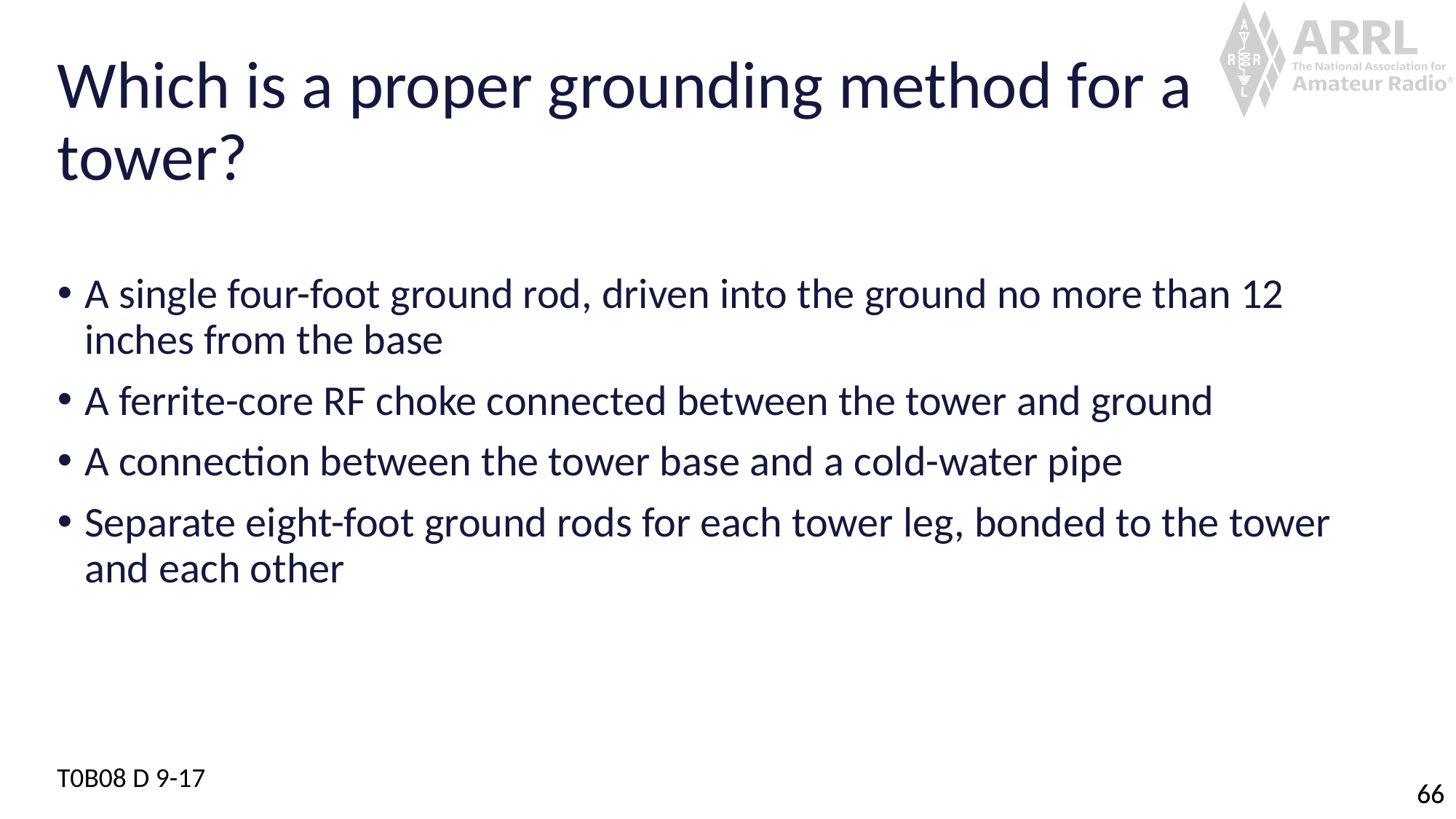

# Which is a proper grounding method for a tower?
A single four-foot ground rod, driven into the ground no more than 12 inches from the base
A ferrite-core RF choke connected between the tower and ground
A connection between the tower base and a cold-water pipe
Separate eight-foot ground rods for each tower leg, bonded to the tower and each other
T0B08 D 9-17